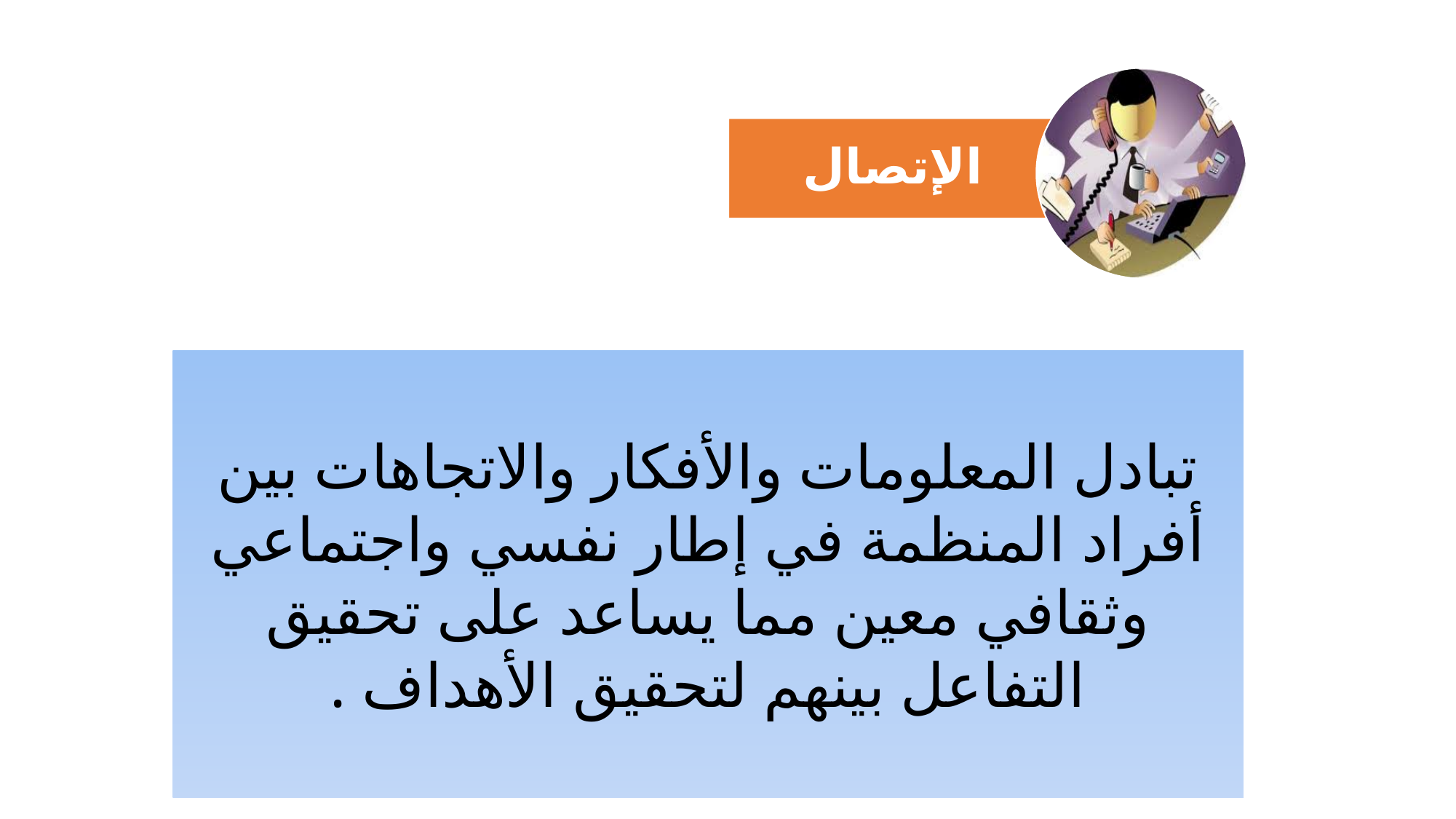

الإتصال

تبادل المعلومات والأفكار والاتجاهات بين أفراد المنظمة في إطار نفسي واجتماعي وثقافي معين مما يساعد على تحقيق التفاعل بينهم لتحقيق الأهداف .